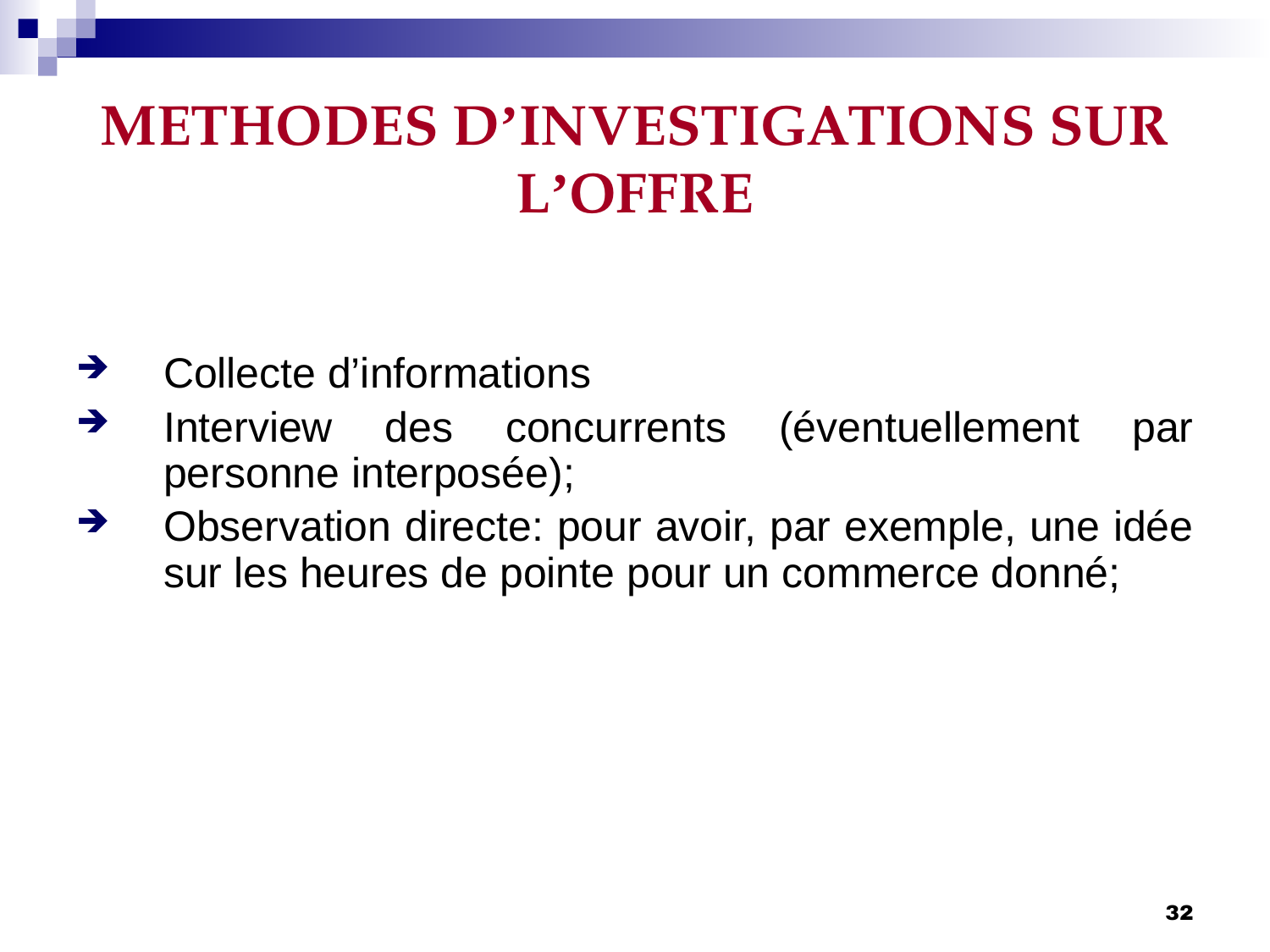

# METHODES D’INVESTIGATIONS SUR L’OFFRE
Collecte d’informations
Interview des concurrents (éventuellement par personne interposée);
Observation directe: pour avoir, par exemple, une idée sur les heures de pointe pour un commerce donné;

32